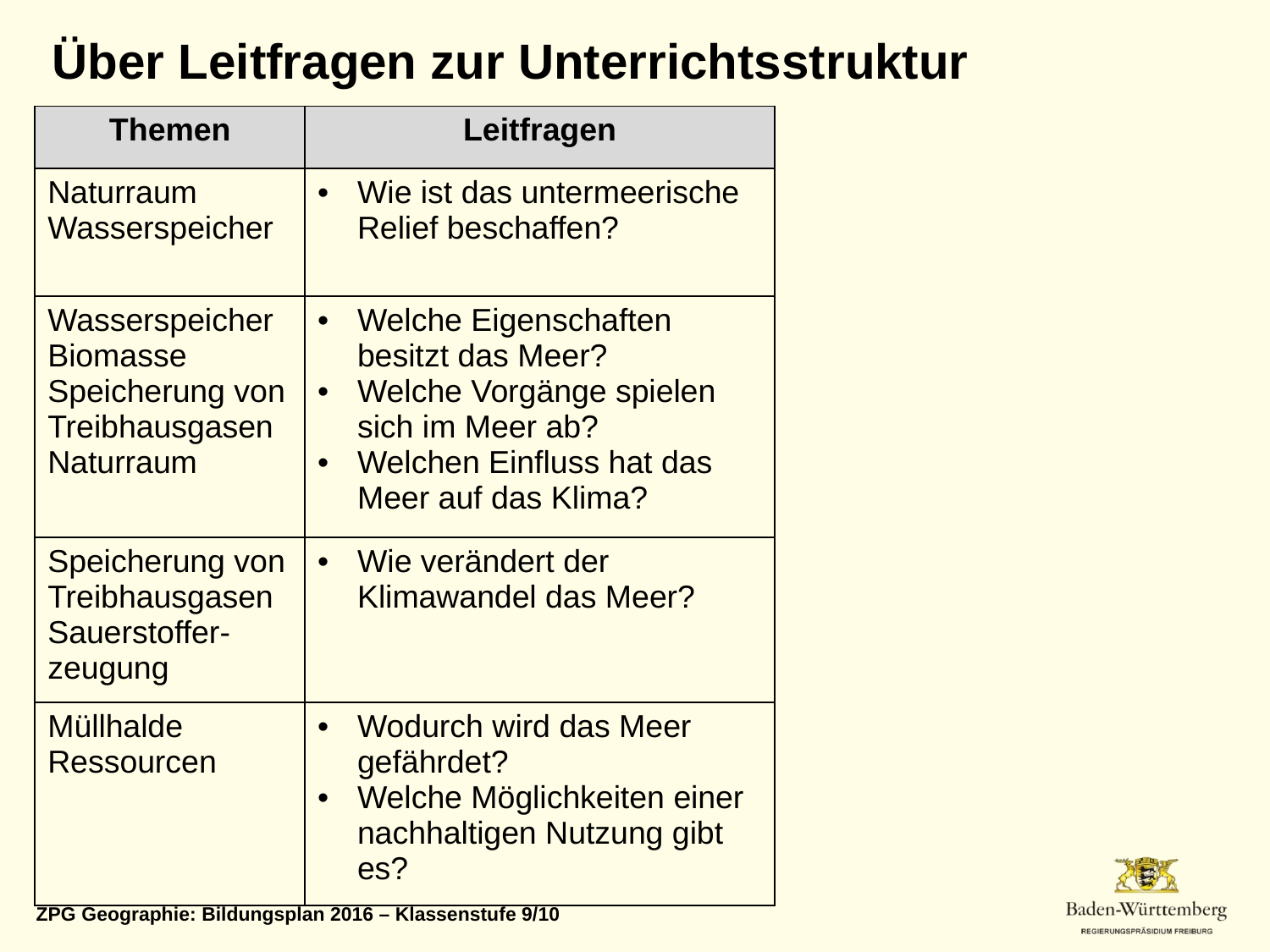

Über Leitfragen zur Unterrichtsstruktur
| Themen | Leitfragen |
| --- | --- |
| Naturraum Wasserspeicher | Wie ist das untermeerische Relief beschaffen? |
| Wasserspeicher Biomasse Speicherung von Treibhausgasen Naturraum | Welche Eigenschaften besitzt das Meer? Welche Vorgänge spielen sich im Meer ab? Welchen Einfluss hat das Meer auf das Klima? |
| Speicherung von Treibhausgasen Sauerstoffer-zeugung | Wie verändert der Klimawandel das Meer? |
| Müllhalde Ressourcen | Wodurch wird das Meer gefährdet? Welche Möglichkeiten einer nachhaltigen Nutzung gibt es? |